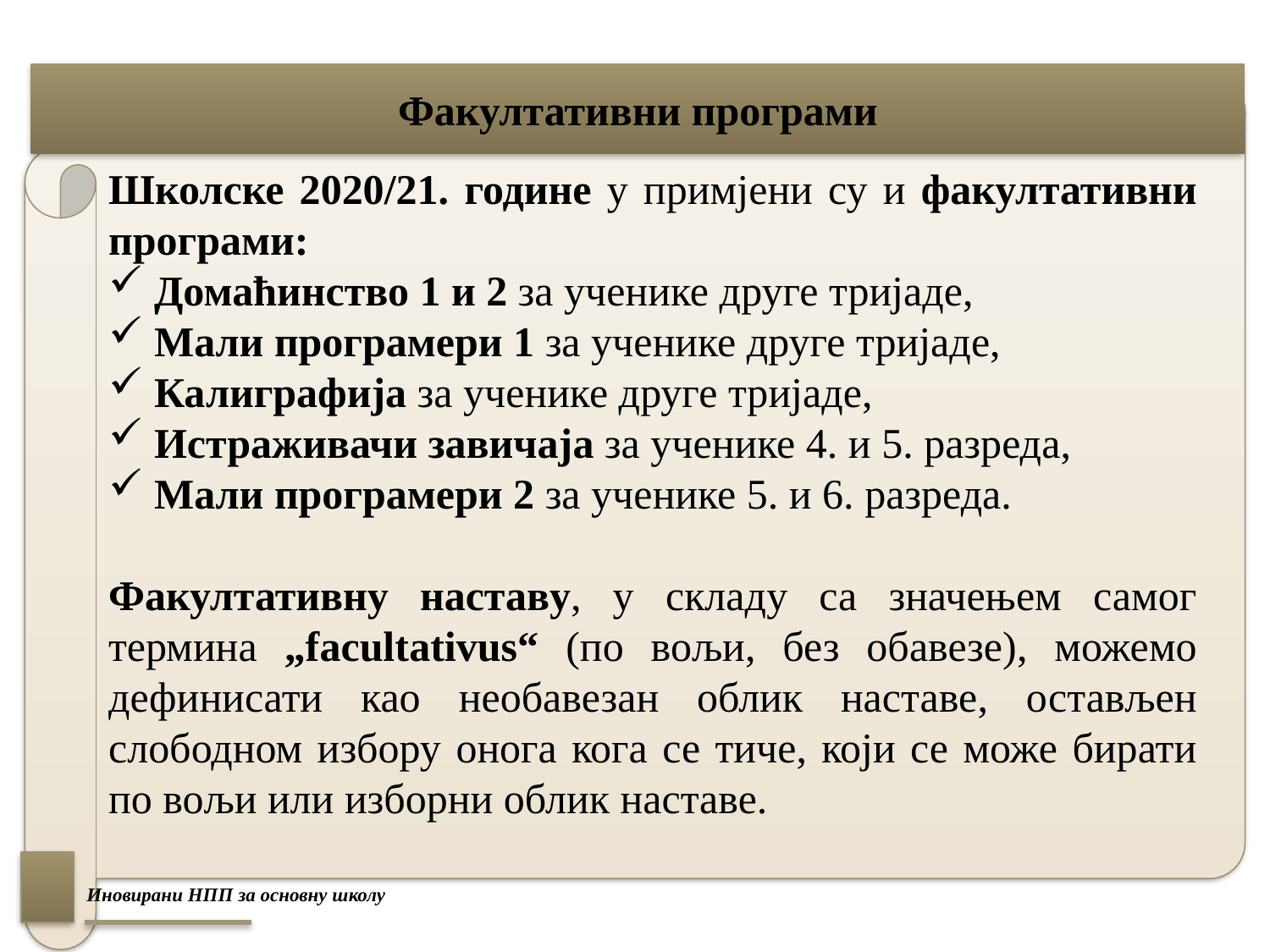

# Факултативни програми

Школске 2020/21. године у примјени су и факултативни програми:
 Домаћинство 1 и 2 за ученике друге тријаде,
 Мали програмери 1 за ученике друге тријаде,
 Калиграфија за ученике друге тријаде,
 Истраживачи завичаја за ученике 4. и 5. разреда,
 Мали програмери 2 за ученике 5. и 6. разреда.

Факултативну наставу, у складу са значењем самог термина „facultativus“ (по вољи, без обавезе), можемо дефинисати као необавезан облик наставе, остављен слободном избору онога кога се тиче, који се може бирати по вољи или изборни облик наставе.

Иновирани НПП за основну школу